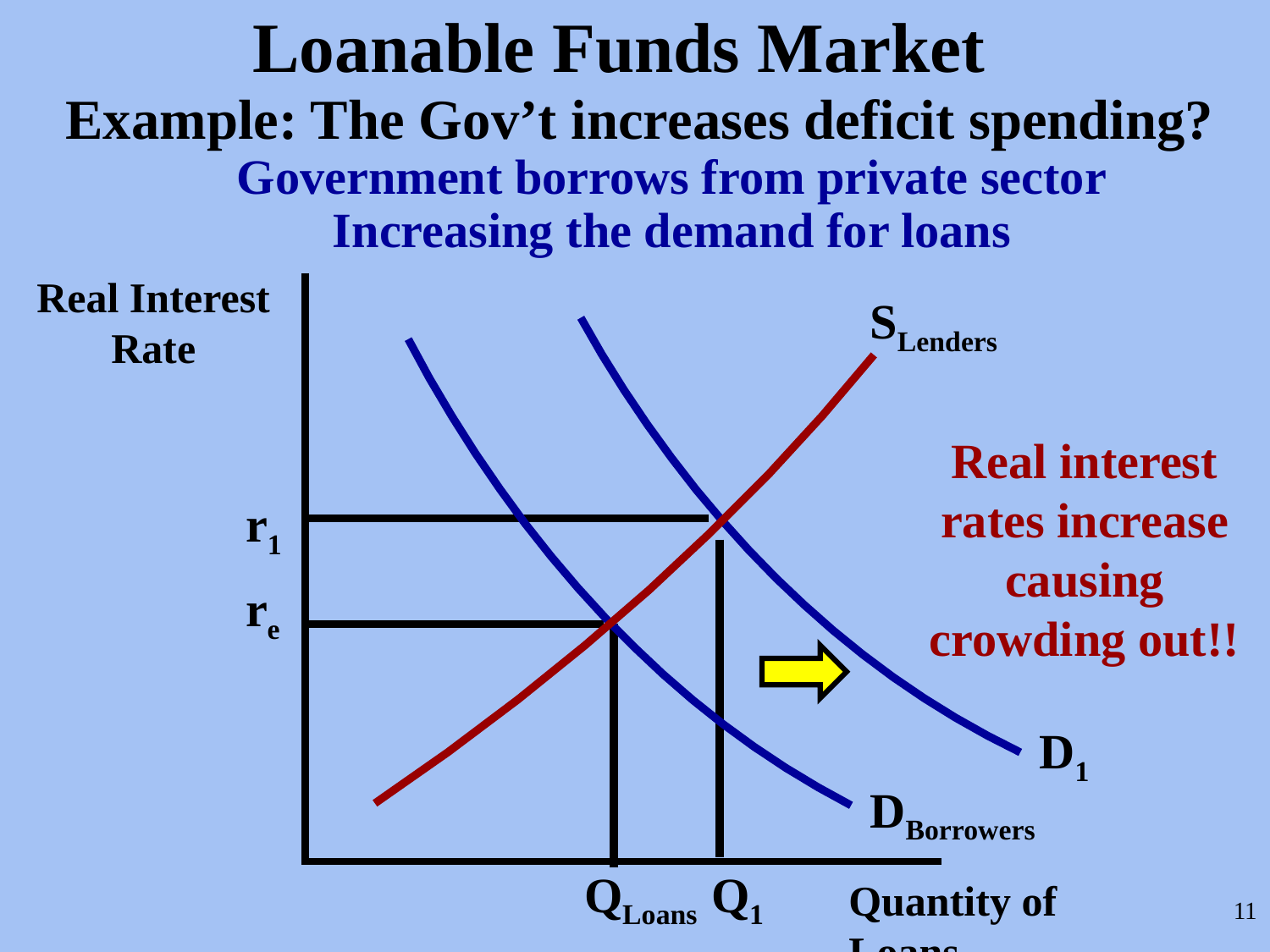

Loanable Funds Market
Example: The Gov’t increases deficit spending?
Government borrows from private sector
Increasing the demand for loans
Real Interest Rate
SLenders

Real interest rates increase causing
crowding out!!
r1
re

D1
DBorrowers
QLoans
Q1
Quantity of Loans
11